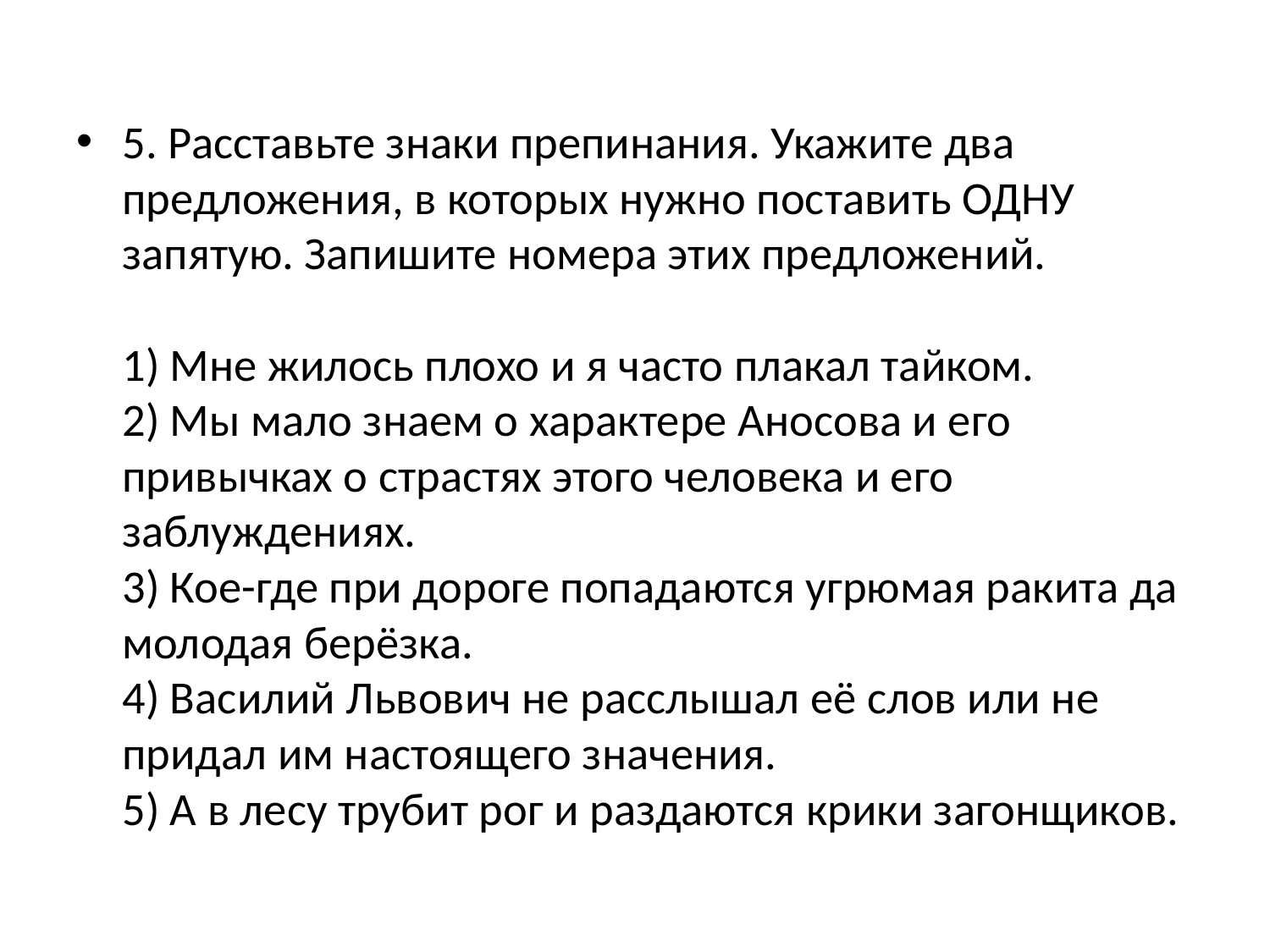

5. Расставьте знаки препинания. Укажите два предложения, в которых нужно поставить ОДНУ запятую. Запишите номера этих предложений. 
1) Мне жилось плохо и я часто плакал тайком. 
2) Мы мало знаем о характере Аносова и его привычках о страстях этого человека и его заблуждениях. 
3) Кое-где при дороге попадаются угрюмая ракита да молодая берёзка. 
4) Василий Львович не расслышал её слов или не придал им настоящего значения. 
5) А в лесу трубит рог и раздаются крики загонщиков.